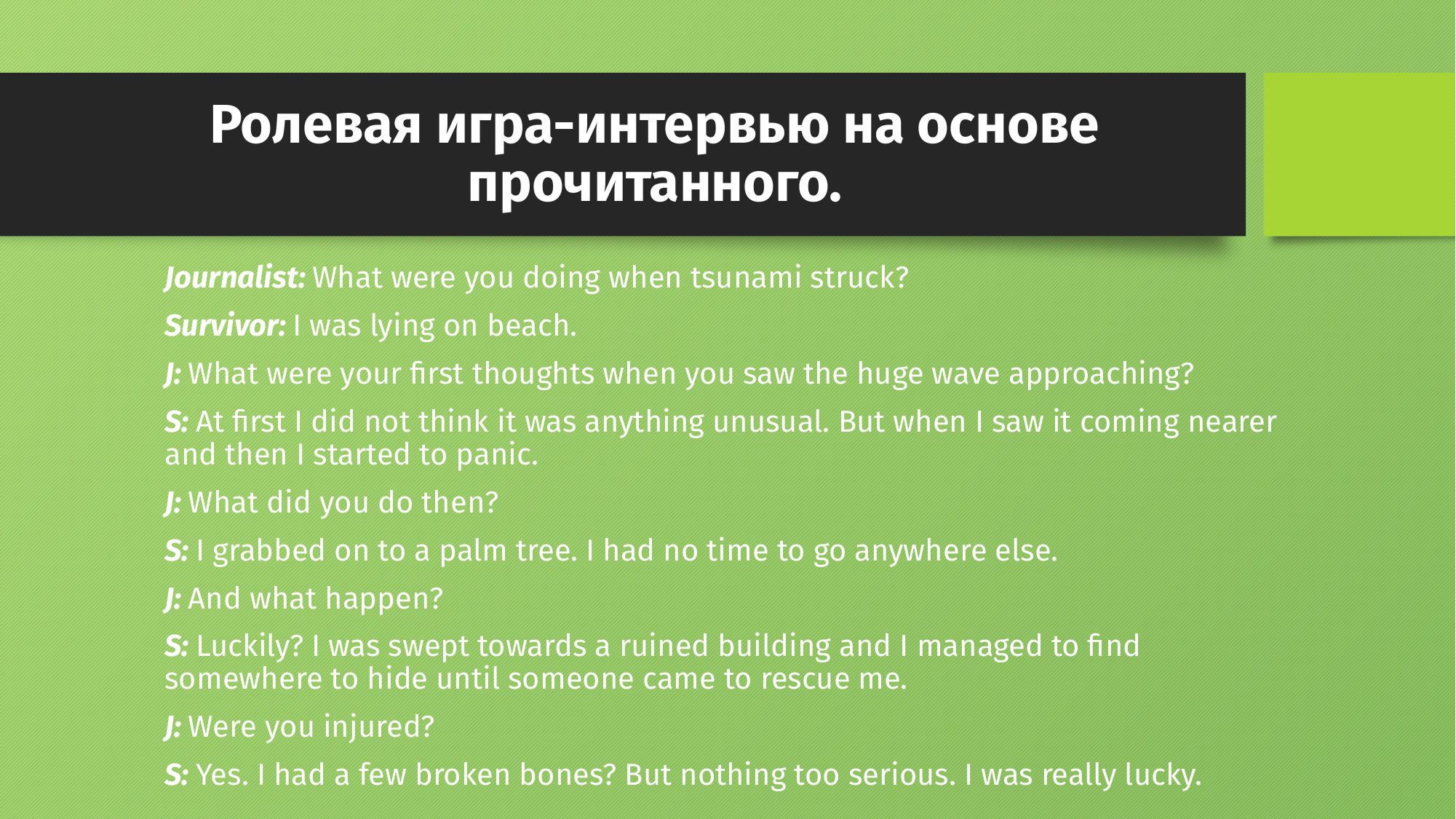

# Ролевая игра-интервью на основе прочитанного.
Journalist: What were you doing when tsunami struck?
Survivor: I was lying on beach.
J: What were your first thoughts when you saw the huge wave approaching?
S: At first I did not think it was anything unusual. But when I saw it coming nearer and then I started to panic.
J: What did you do then?
S: I grabbed on to a palm tree. I had no time to go anywhere else.
J: And what happen?
S: Luckily? I was swept towards a ruined building and I managed to find somewhere to hide until someone came to rescue me.
J: Were you injured?
S: Yes. I had a few broken bones? But nothing too serious. I was really lucky.